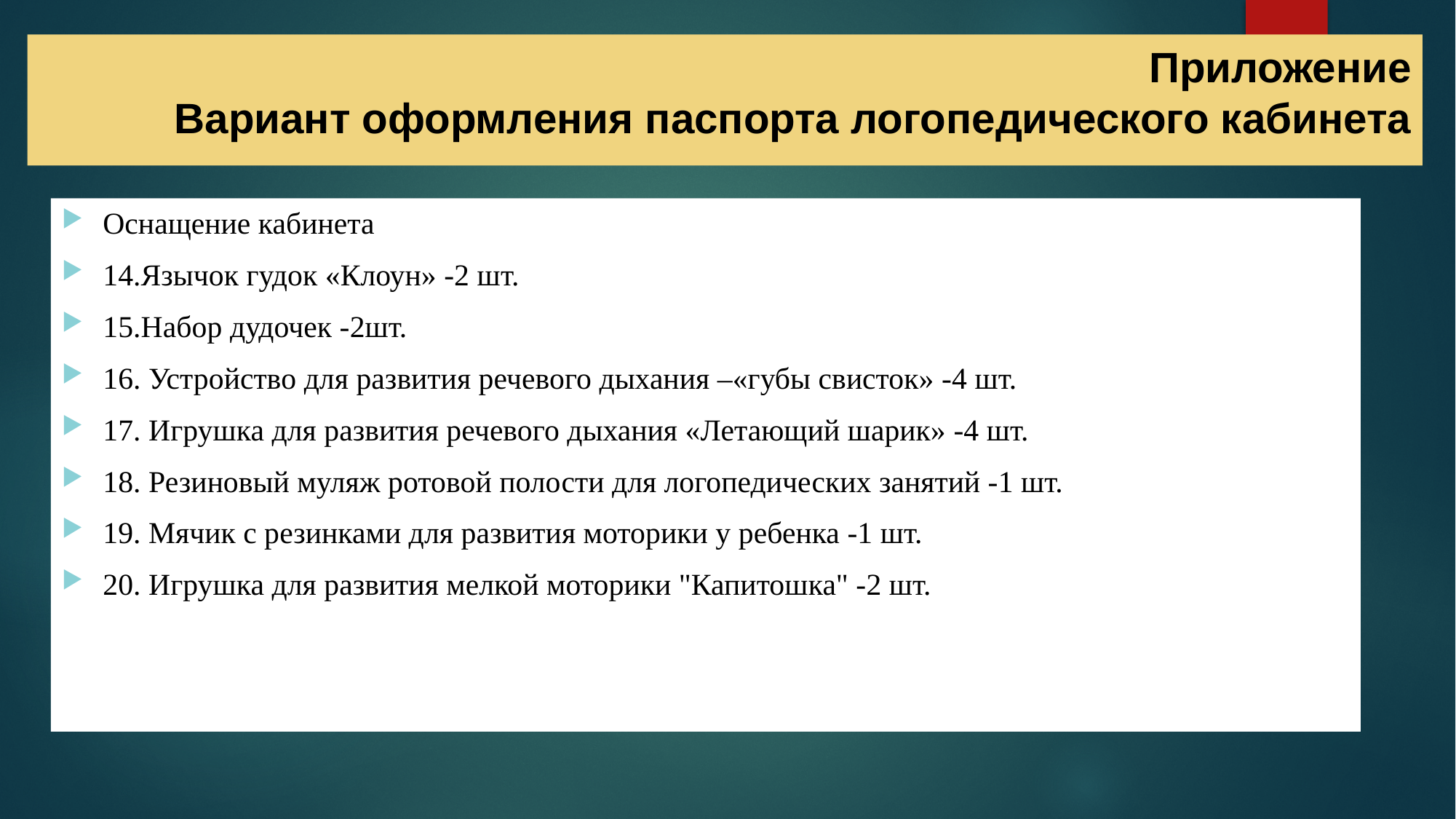

# Приложение Вариант оформления паспорта логопедического кабинета
Оснащение кабинета
14.Язычок гудок «Клоун» -2 шт.
15.Набор дудочек -2шт.
16. Устройство для развития речевого дыхания –«губы свисток» -4 шт.
17. Игрушка для развития речевого дыхания «Летающий шарик» -4 шт.
18. Резиновый муляж ротовой полости для логопедических занятий -1 шт.
19. Мячик с резинками для развития моторики у ребенка -1 шт.
20. Игрушка для развития мелкой моторики "Капитошка" -2 шт.